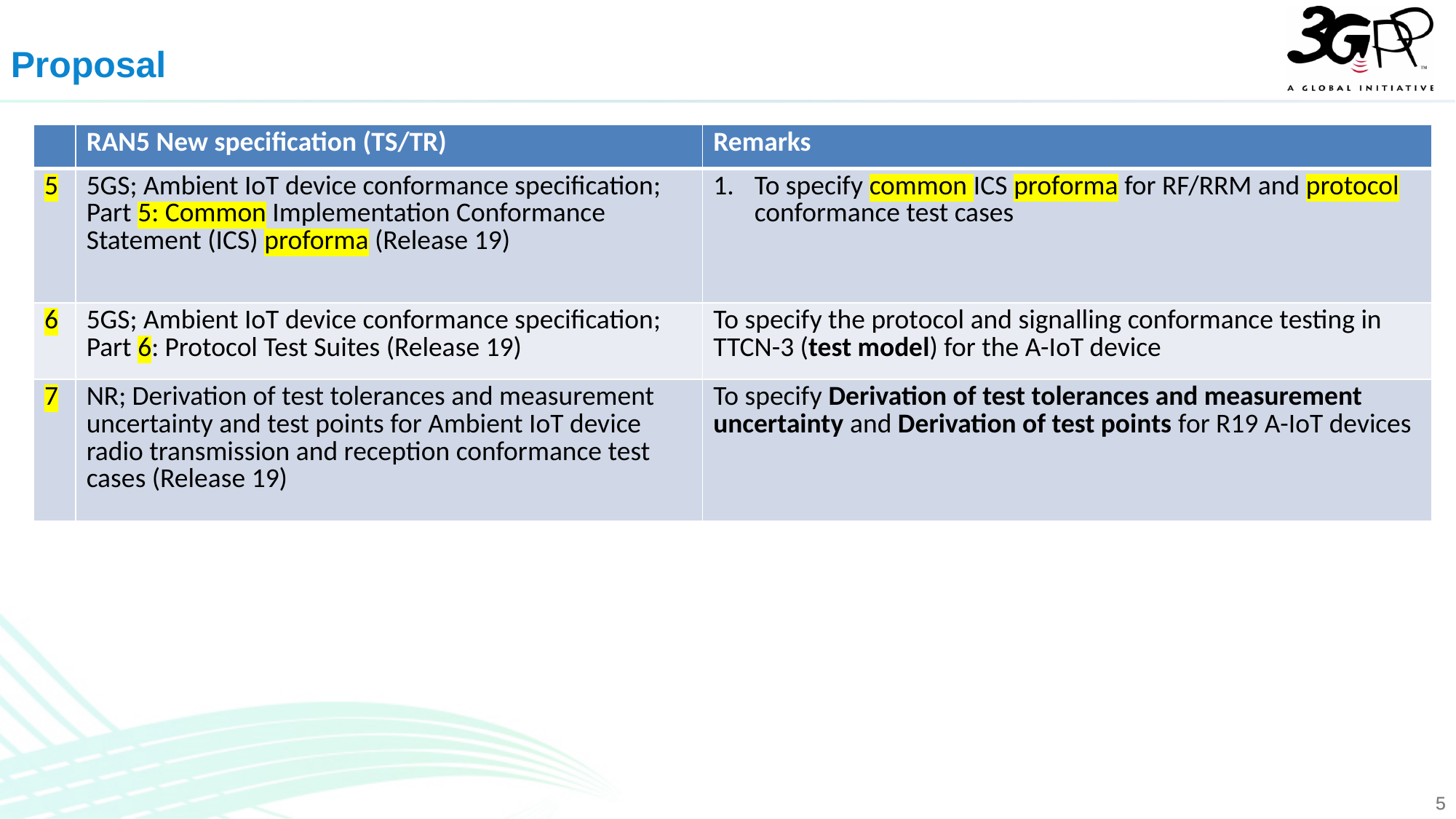

Proposal
|  | RAN5 New specification (TS/TR) | Remarks |
| --- | --- | --- |
| 5 | 5GS; Ambient IoT device conformance specification; Part 5: Common Implementation Conformance Statement (ICS) proforma (Release 19) | To specify common ICS proforma for RF/RRM and protocol conformance test cases |
| 6 | 5GS; Ambient IoT device conformance specification; Part 6: Protocol Test Suites (Release 19) | To specify the protocol and signalling conformance testing in TTCN-3 (test model) for the A-IoT device |
| 7 | NR; Derivation of test tolerances and measurement uncertainty and test points for Ambient IoT device radio transmission and reception conformance test cases (Release 19) | To specify Derivation of test tolerances and measurement uncertainty and Derivation of test points for R19 A-IoT devices |